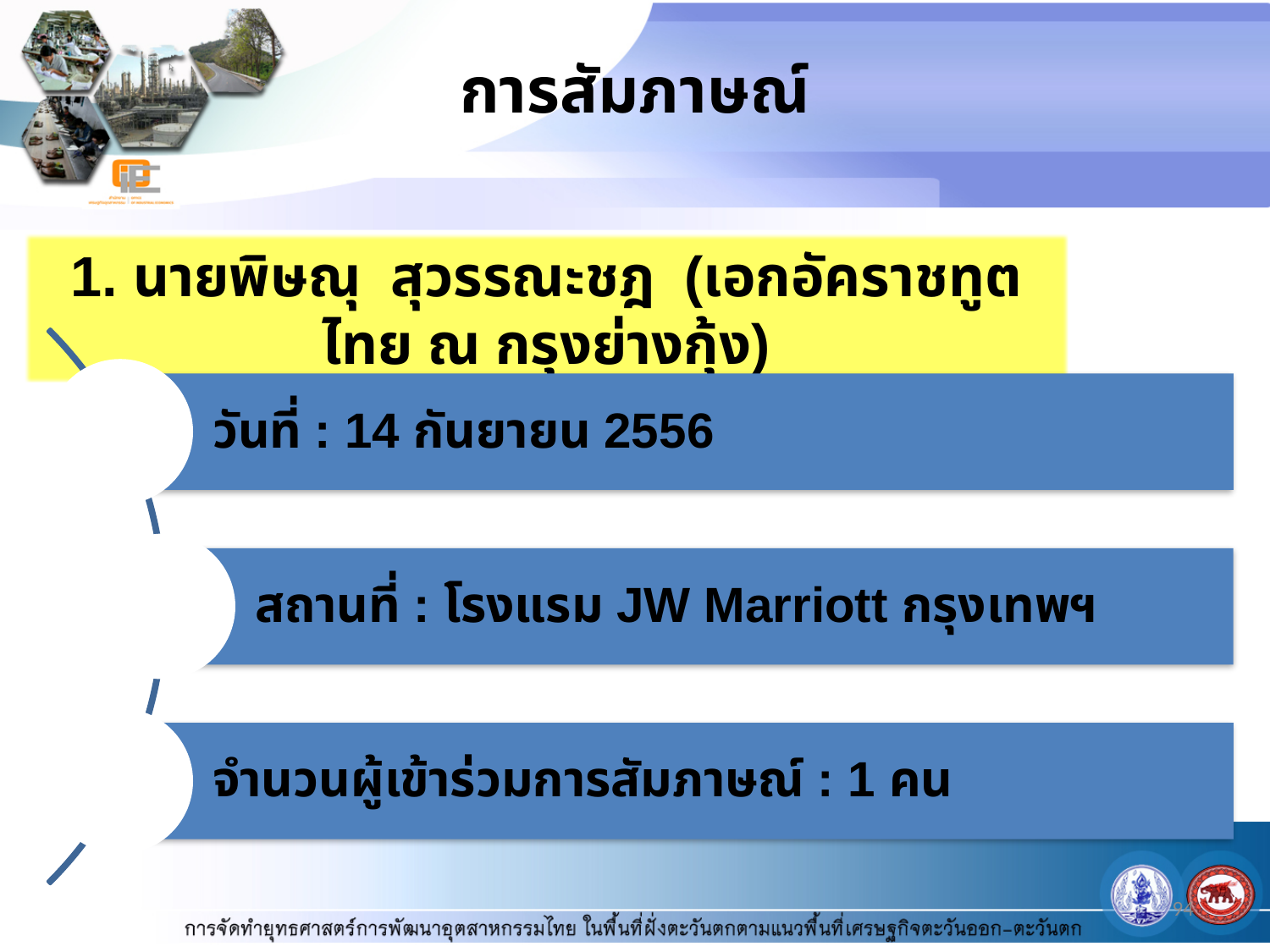

# การสัมภาษณ์
1. นายพิษณุ  สุวรรณะชฎ  (เอกอัคราชทูตไทย ณ กรุงย่างกุ้ง)
วันที่ : 14 กันยายน 2556
สถานที่ : โรงแรม JW Marriott กรุงเทพฯ
จำนวนผู้เข้าร่วมการสัมภาษณ์ : 1 คน
94